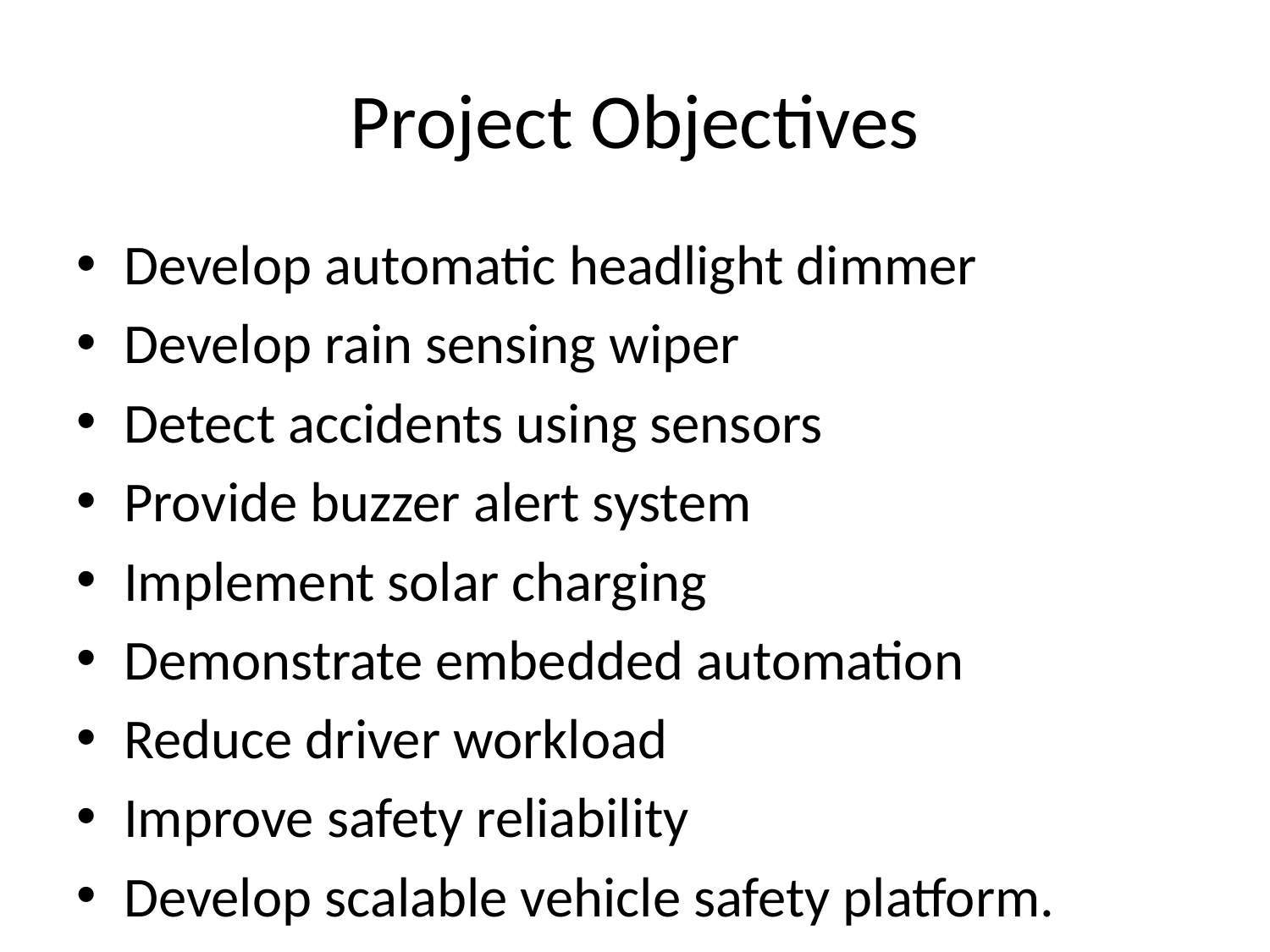

# Project Objectives
Develop automatic headlight dimmer
Develop rain sensing wiper
Detect accidents using sensors
Provide buzzer alert system
Implement solar charging
Demonstrate embedded automation
Reduce driver workload
Improve safety reliability
Develop scalable vehicle safety platform.